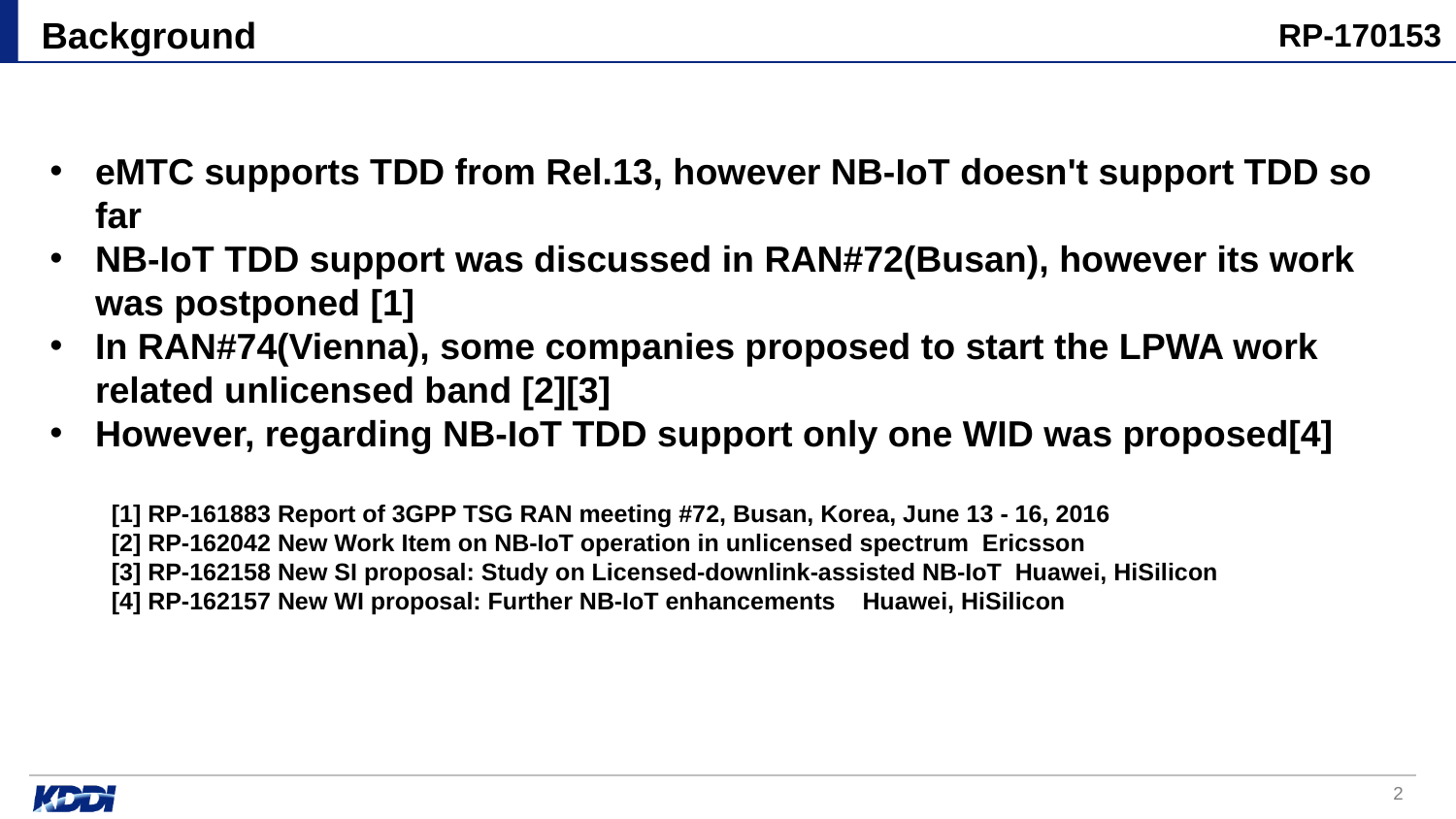

# Background
RP-170153
eMTC supports TDD from Rel.13, however NB-IoT doesn't support TDD so far
NB-IoT TDD support was discussed in RAN#72(Busan), however its work was postponed [1]
In RAN#74(Vienna), some companies proposed to start the LPWA work related unlicensed band [2][3]
However, regarding NB-IoT TDD support only one WID was proposed[4]

[1] RP-161883 Report of 3GPP TSG RAN meeting #72, Busan, Korea, June 13 - 16, 2016
[2] RP‑162042 New Work Item on NB-IoT operation in unlicensed spectrum  Ericsson
[3] RP‑162158 New SI proposal: Study on Licensed-downlink-assisted NB-IoT  Huawei, HiSilicon
[4] RP‑162157 New WI proposal: Further NB-IoT enhancements    Huawei, HiSilicon
2